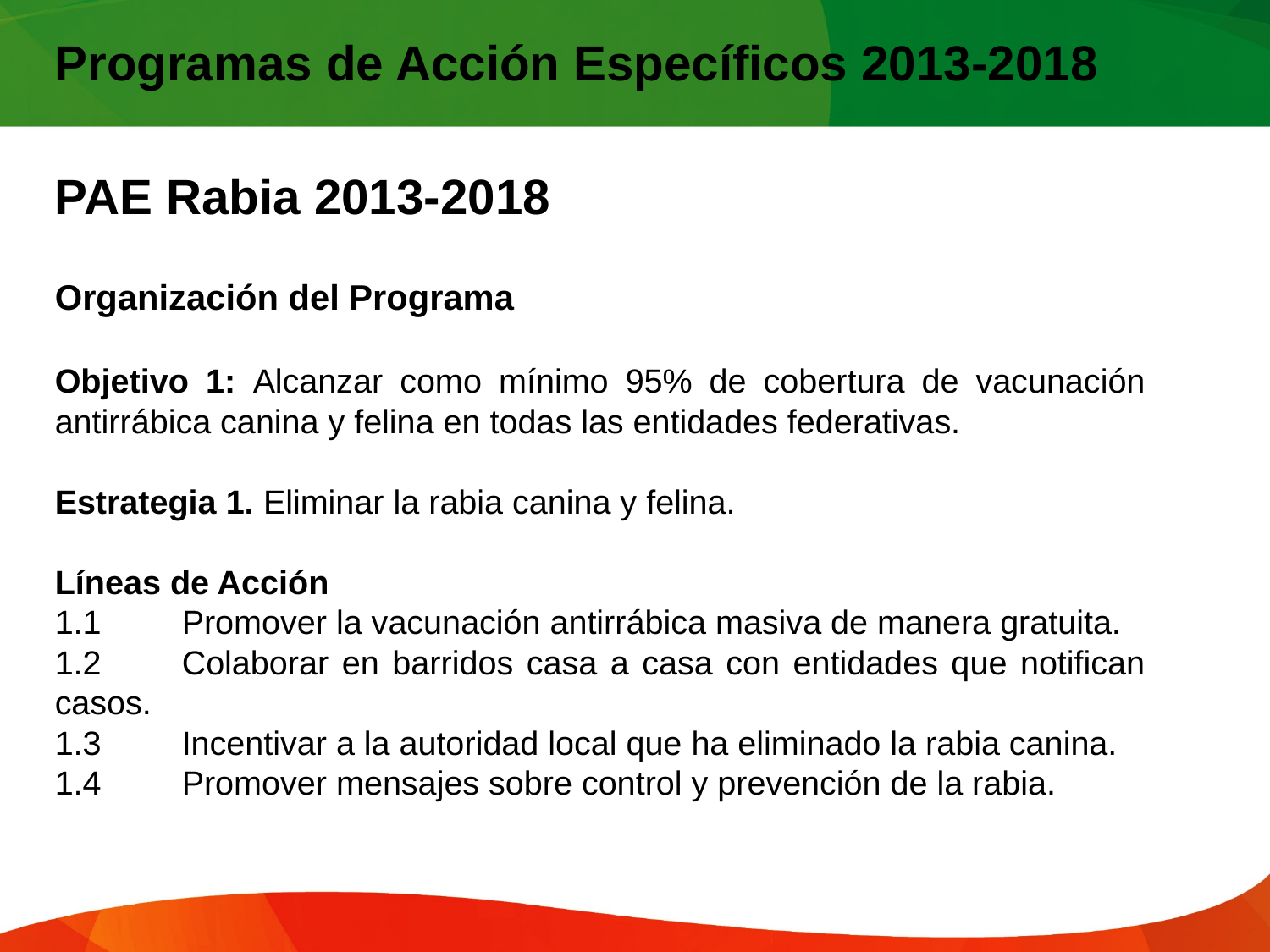

Programas de Acción Específicos 2013-2018
PAE Rabia 2013-2018

Organización del Programa

Objetivo 1: Alcanzar como mínimo 95% de cobertura de vacunación antirrábica canina y felina en todas las entidades federativas.

Estrategia 1. Eliminar la rabia canina y felina.

Líneas de Acción
1.1	Promover la vacunación antirrábica masiva de manera gratuita.
1.2	Colaborar en barridos casa a casa con entidades que notifican casos.
1.3	Incentivar a la autoridad local que ha eliminado la rabia canina.
1.4	Promover mensajes sobre control y prevención de la rabia.